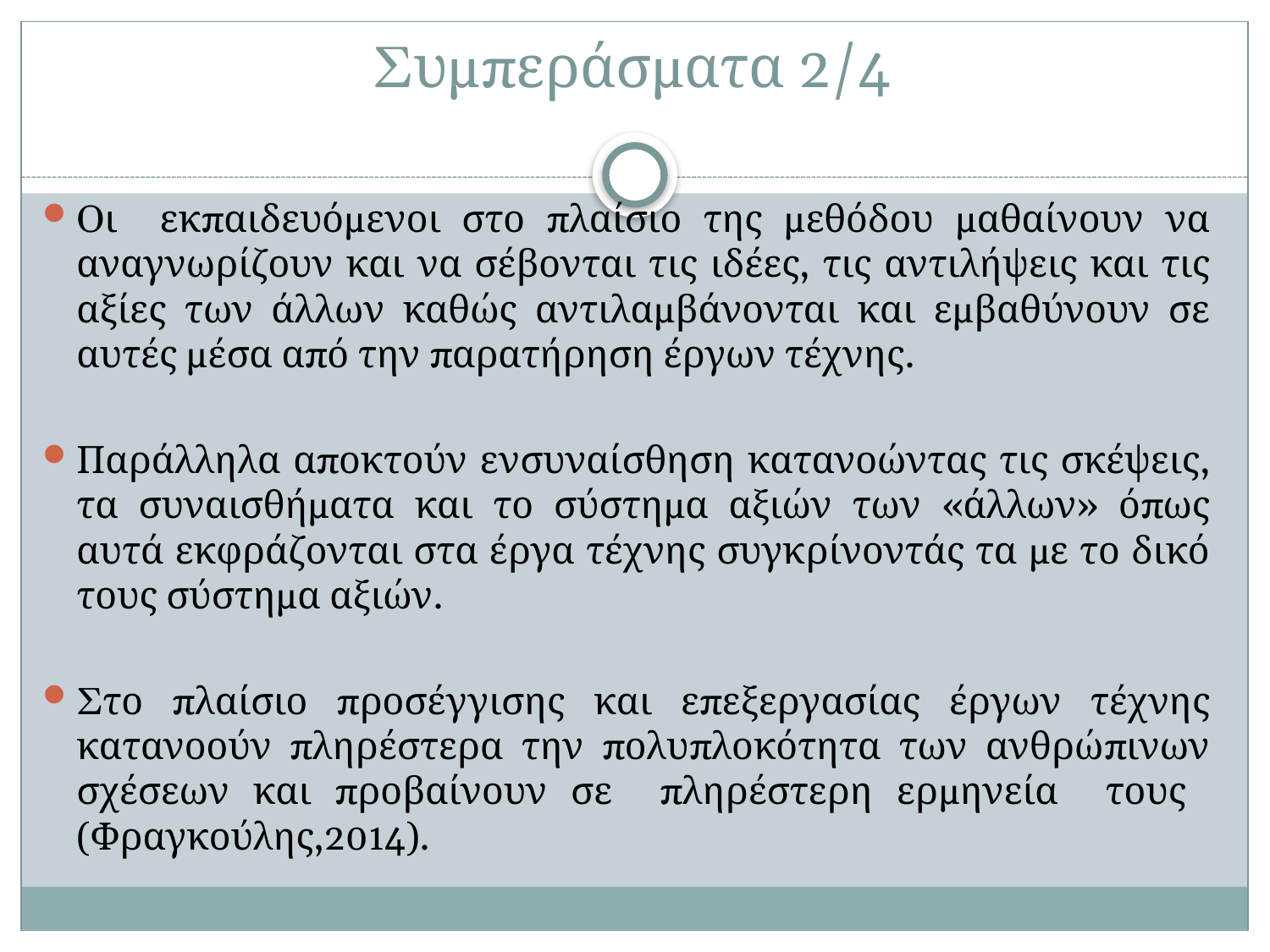

# Συμπεράσματα 2/4
Οι  εκπαιδευόμενοι στο πλαίσιο της μεθόδου μαθαίνουν να αναγνωρίζουν και να σέβονται τις ιδέες, τις αντιλήψεις και τις αξίες των άλλων καθώς αντιλαμβάνονται και εμβαθύνουν σε αυτές μέσα από την παρατήρηση έργων τέχνης.

Παράλληλα αποκτούν ενσυναίσθηση κατανοώντας τις σκέψεις, τα συναισθήματα και το σύστημα αξιών των «άλλων» όπως αυτά εκφράζονται στα έργα τέχνης συγκρίνοντάς τα με το δικό τους σύστημα αξιών.

Στο πλαίσιο προσέγγισης και επεξεργασίας έργων τέχνης κατανοούν πληρέστερα την πολυπλοκότητα των ανθρώπινων σχέσεων και προβαίνουν σε  πληρέστερη ερμηνεία  τους  (Φραγκούλης,2014).